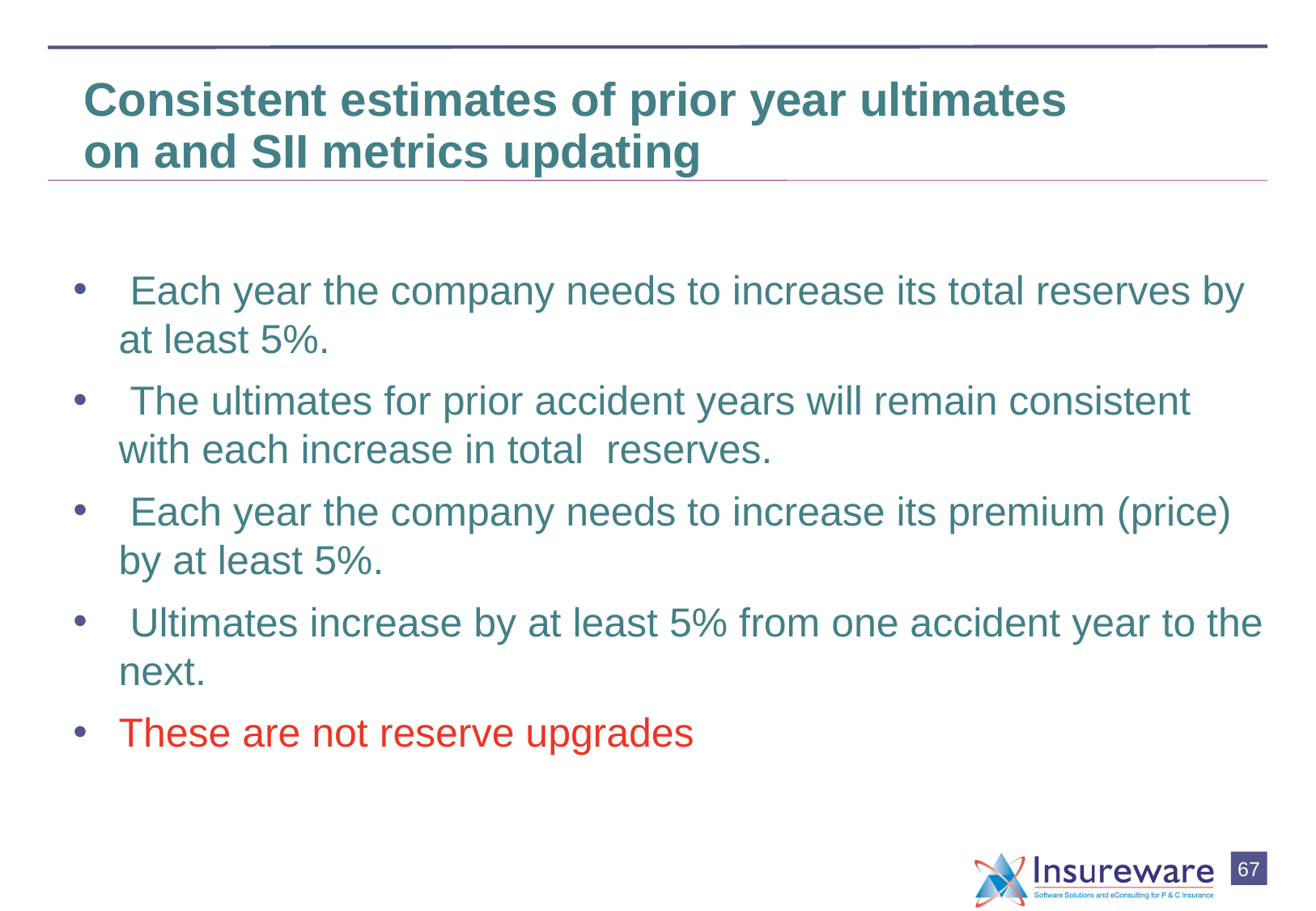

# Consistent estimates of prior year ultimates on and SII metrics updating
 Each year the company needs to increase its total reserves by at least 5%.
 The ultimates for prior accident years will remain consistent with each increase in total  reserves.
 Each year the company needs to increase its premium (price) by at least 5%.
 Ultimates increase by at least 5% from one accident year to the next.
These are not reserve upgrades
67